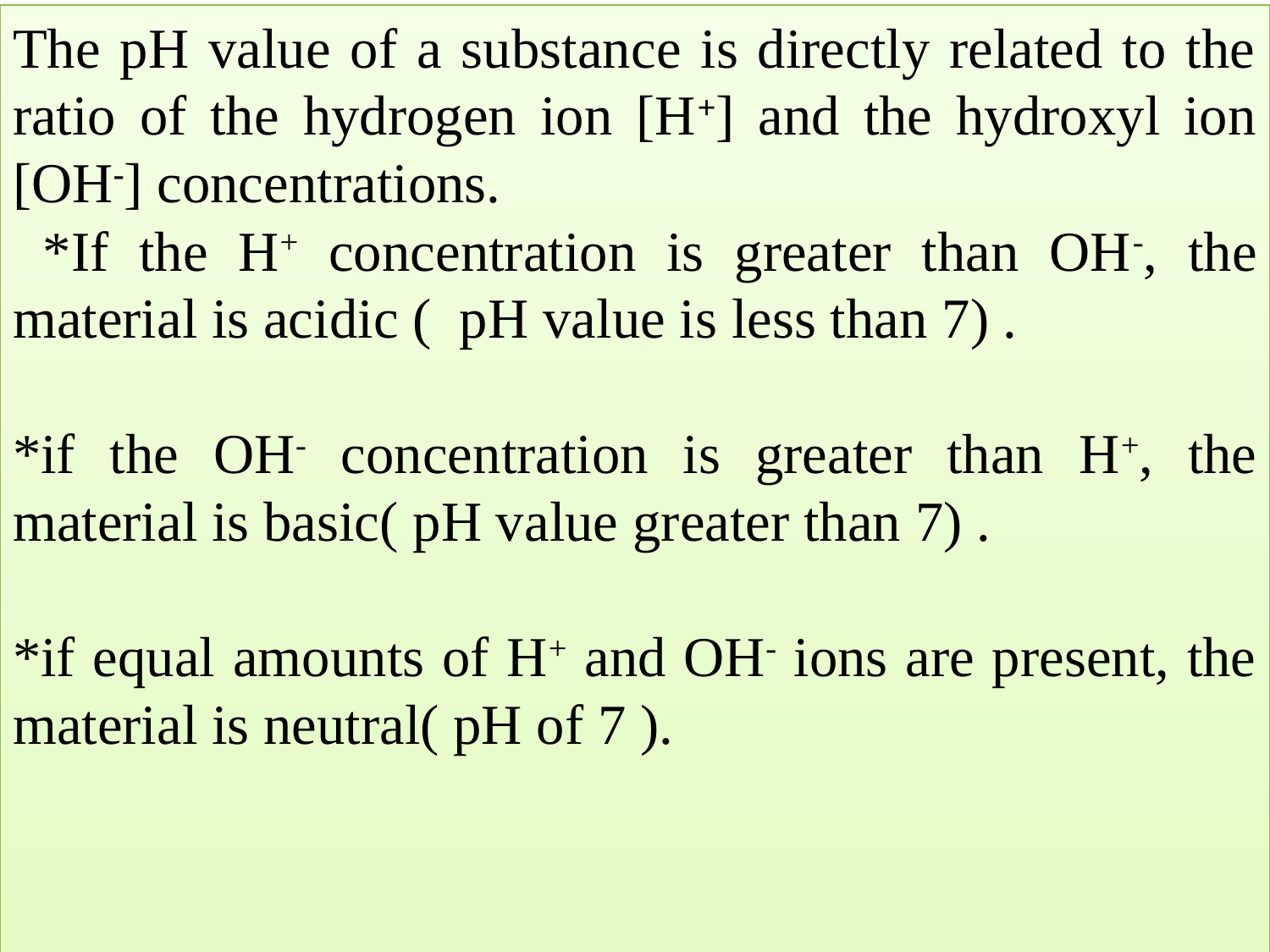

The pH value of a substance is directly related to the ratio of the hydrogen ion [H+] and the hydroxyl ion [OH-] concentrations.
 *If the H+ concentration is greater than OH-, the material is acidic (  pH value is less than 7) .

*if the OH- concentration is greater than H+, the material is basic( pH value greater than 7) .

*if equal amounts of H+ and OH- ions are present, the material is neutral( pH of 7 ).